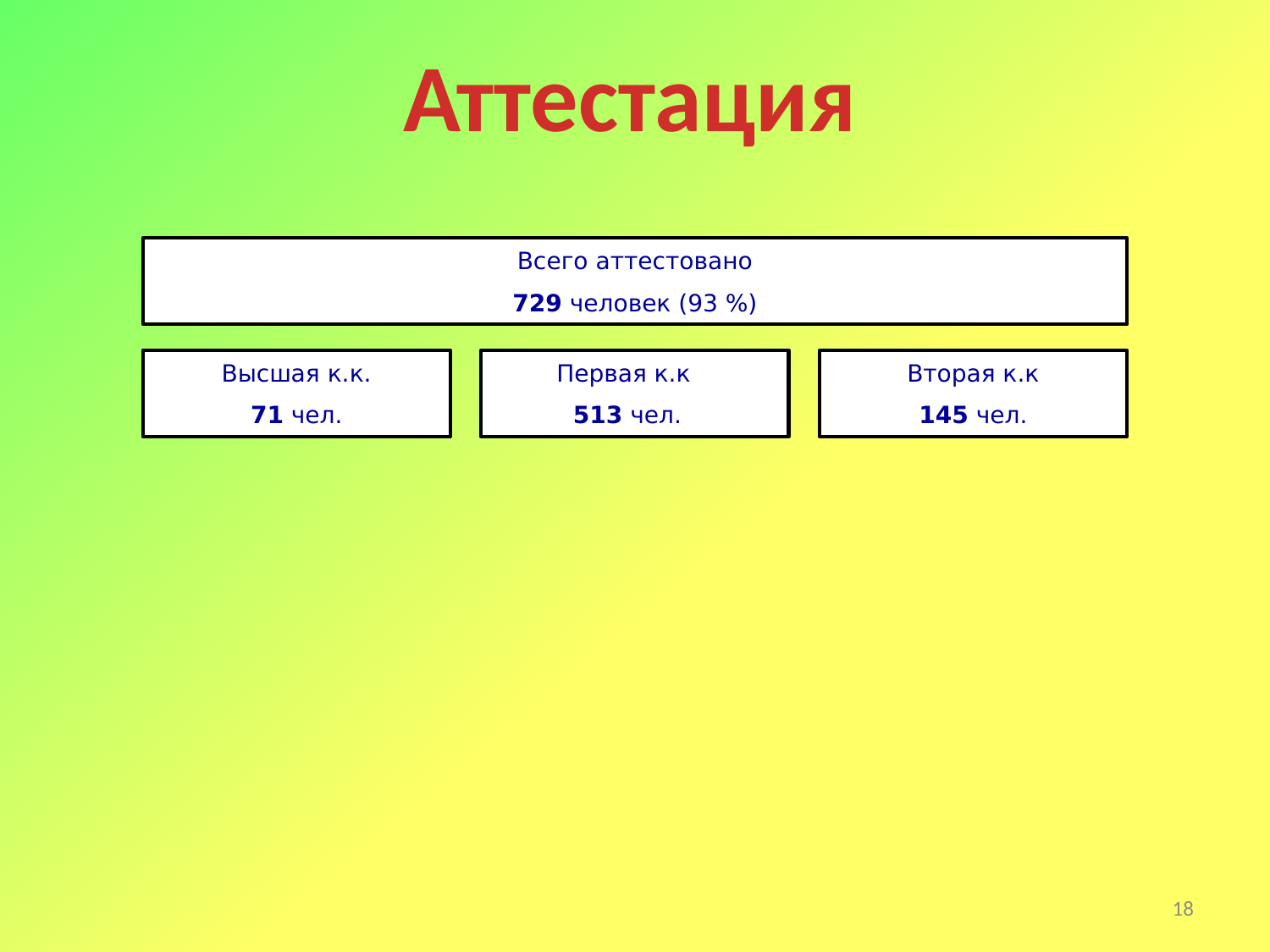

Аттестация
Всего аттестовано
729 человек (93 %)
Высшая к.к.
71 чел.
Первая к.к
513 чел.
Вторая к.к
145 чел.
18